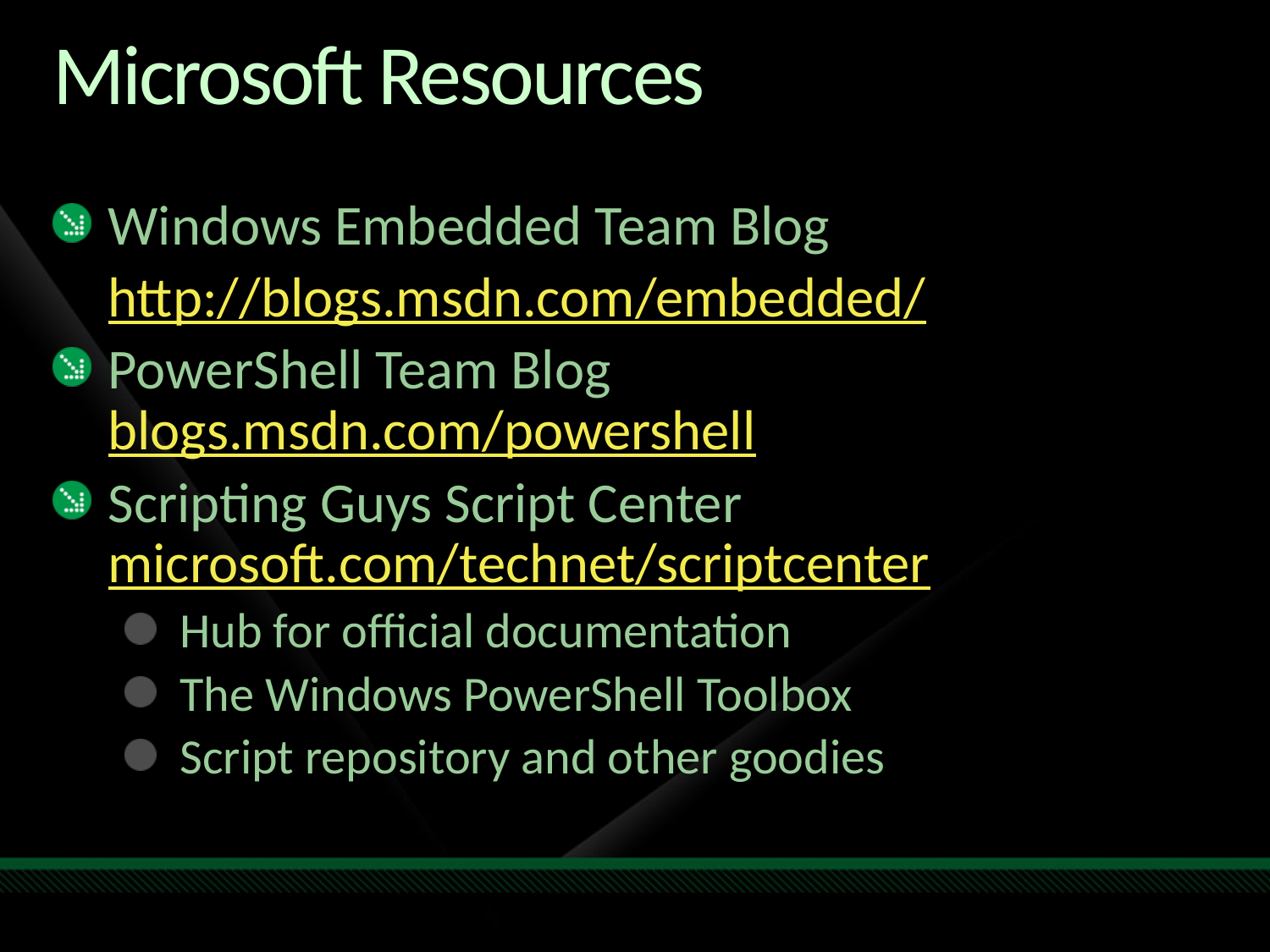

# Microsoft Resources
Windows Embedded Team Blog
	http://blogs.msdn.com/embedded/
PowerShell Team Blog blogs.msdn.com/powershell
Scripting Guys Script Center microsoft.com/technet/scriptcenter
Hub for official documentation
The Windows PowerShell Toolbox
Script repository and other goodies